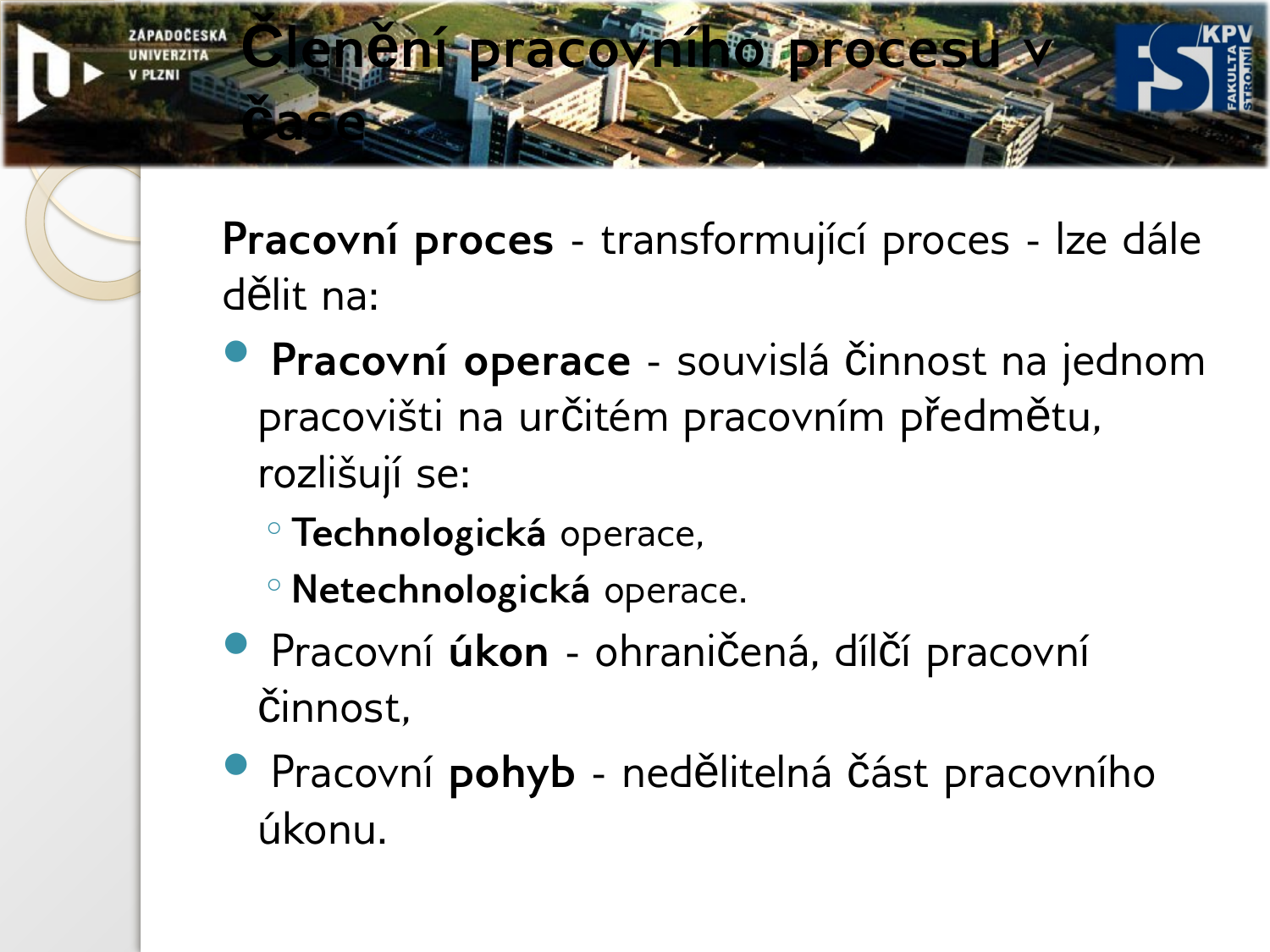

# Členění pracovního procesu v čase
Pracovní proces - transformující proces - lze dále dělit na:
 Pracovní operace - souvislá činnost na jednom pracovišti na určitém pracovním předmětu, rozlišují se:
Technologická operace,
Netechnologická operace.
 Pracovní úkon - ohraničená, dílčí pracovní činnost,
 Pracovní pohyb - nedělitelná část pracovního úkonu.